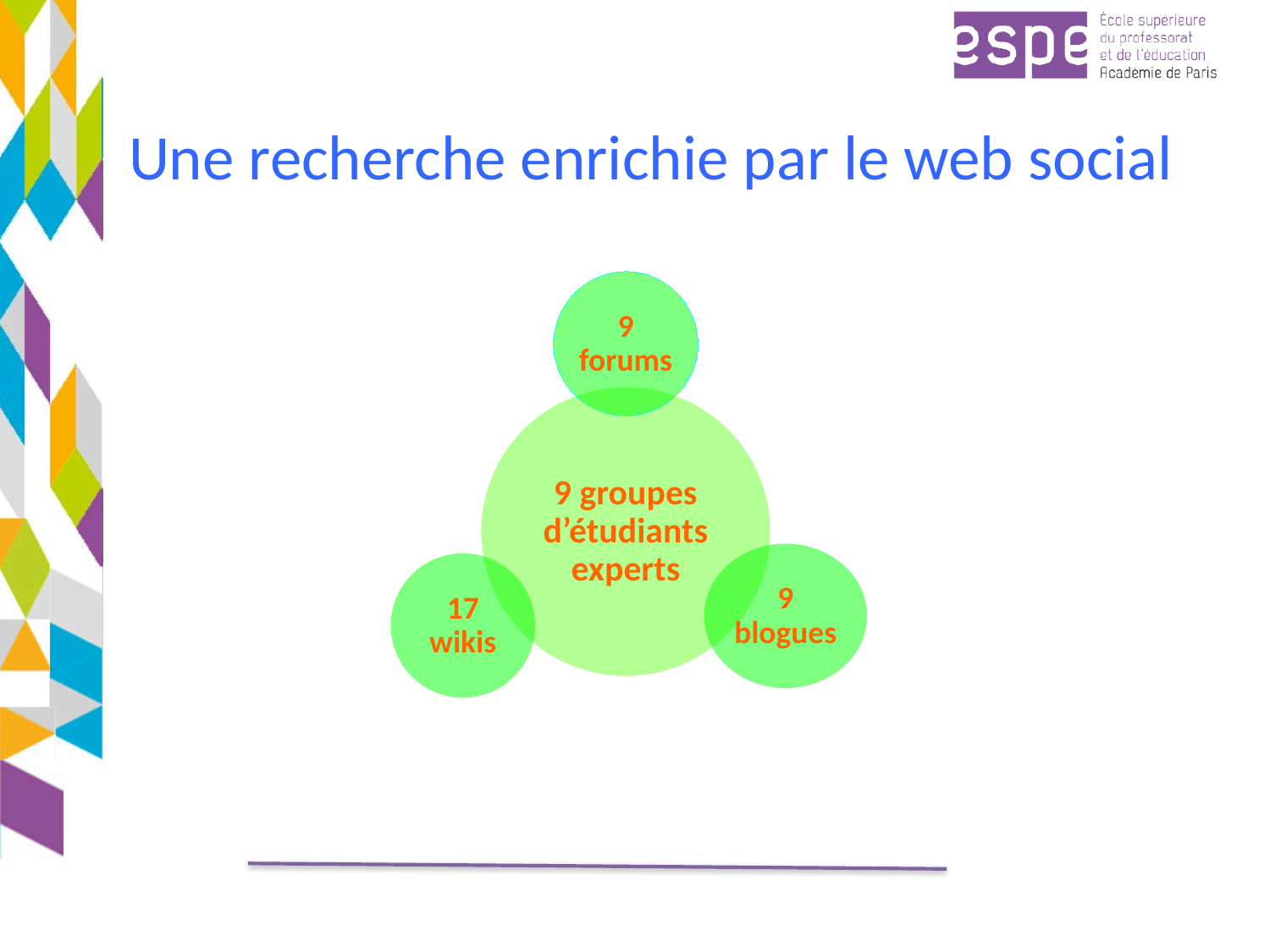

# Une recherche enrichie par le web social
9 groupes d’étudiants experts
9 forums
9 blogues
17 wikis